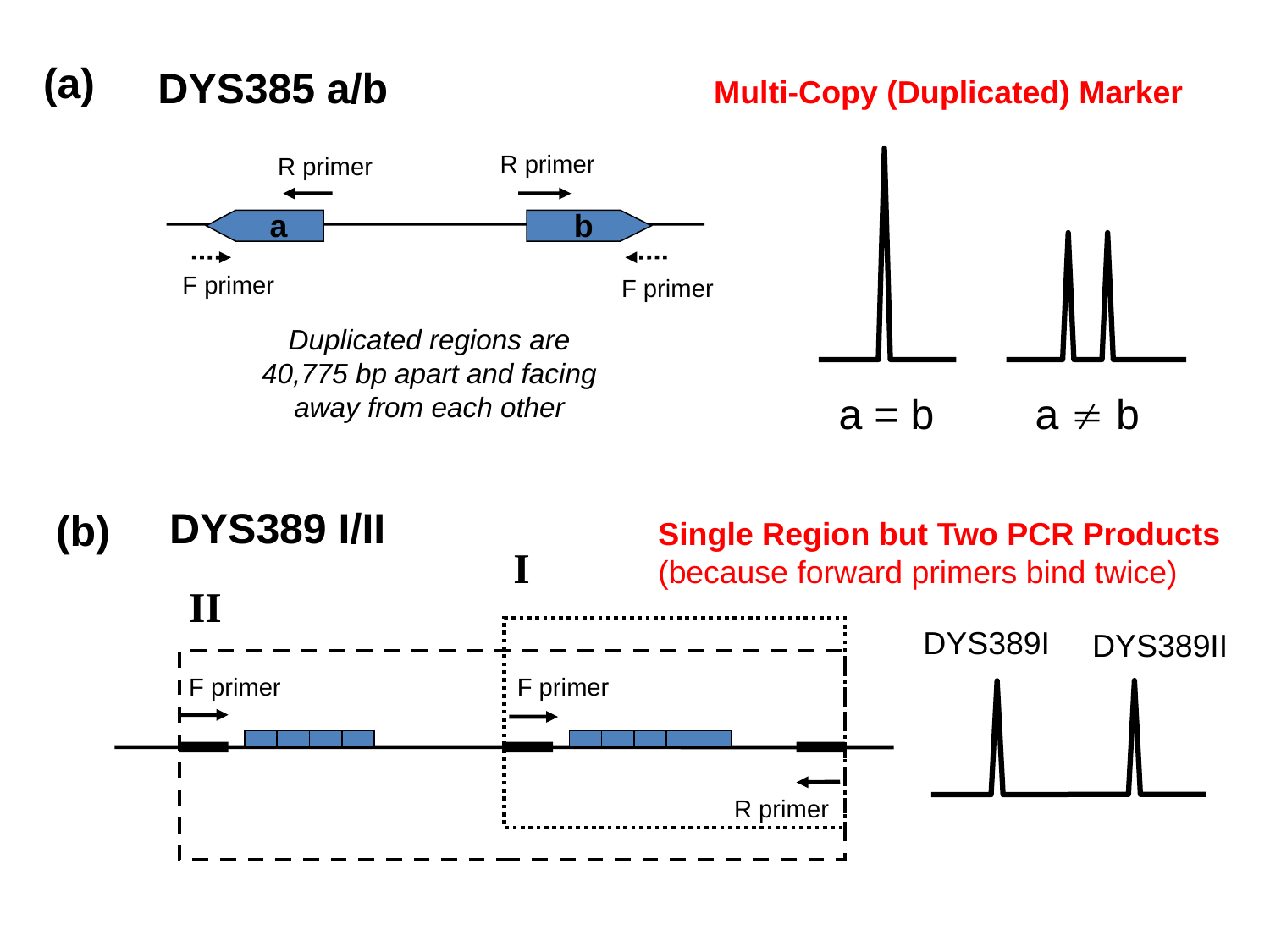

(a)
DYS385 a/b
Multi-Copy (Duplicated) Marker
R primer
R primer

a
b

F primer
F primer
Duplicated regions are 40,775 bp apart and facing away from each other

a = b
a ≠ b
DYS389 I/II
(b)
Single Region but Two PCR Products (because forward primers bind twice)
I

II

F primer
F primer
R primer
DYS389I
DYS389II